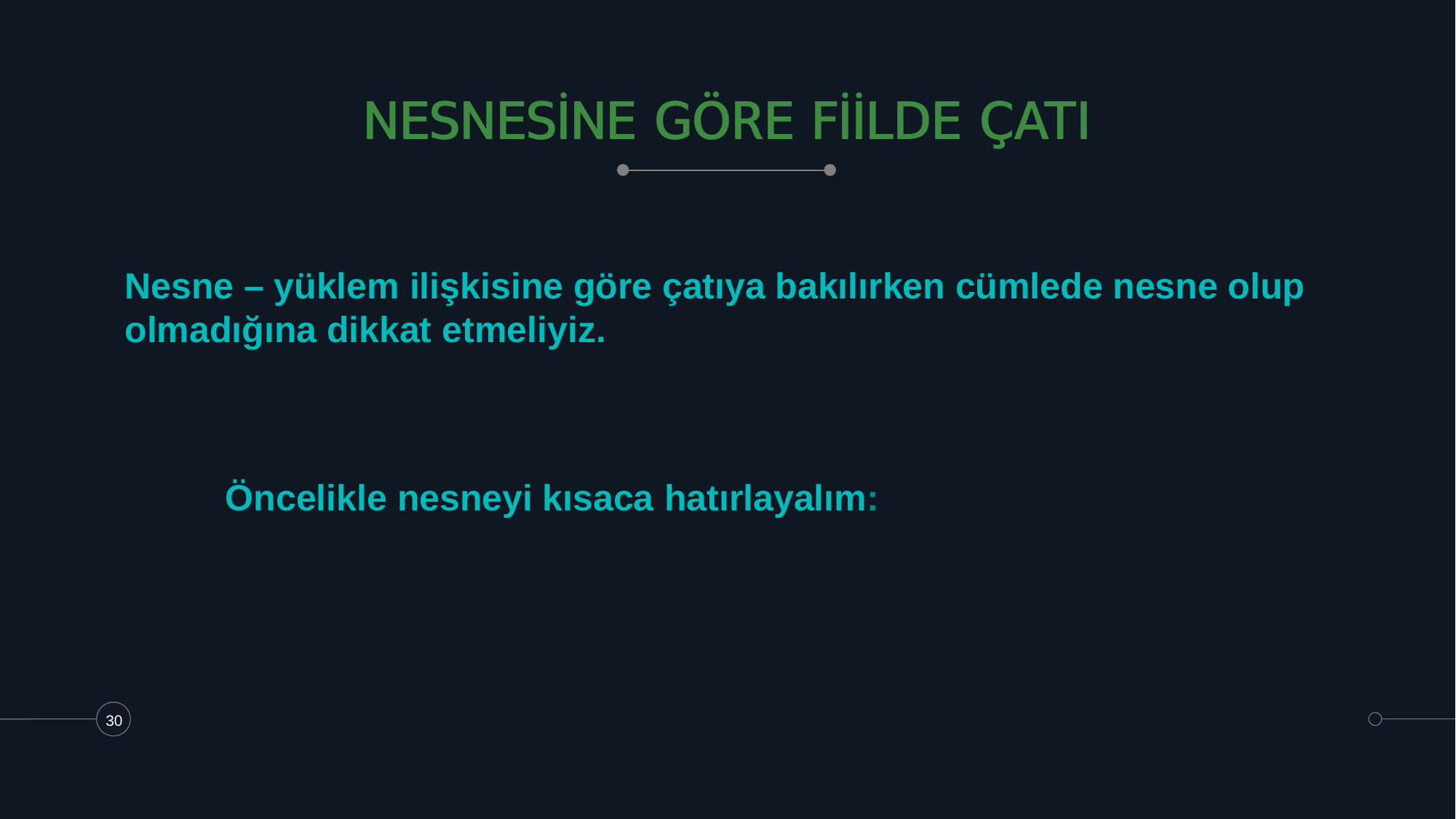

# NESNESİNE GÖRE FİİLDE ÇATI
Nesne – yüklem ilişkisine göre çatıya bakılırken cümlede nesne olup olmadığına dikkat etmeliyiz.
Öncelikle nesneyi kısaca hatırlayalım:
30